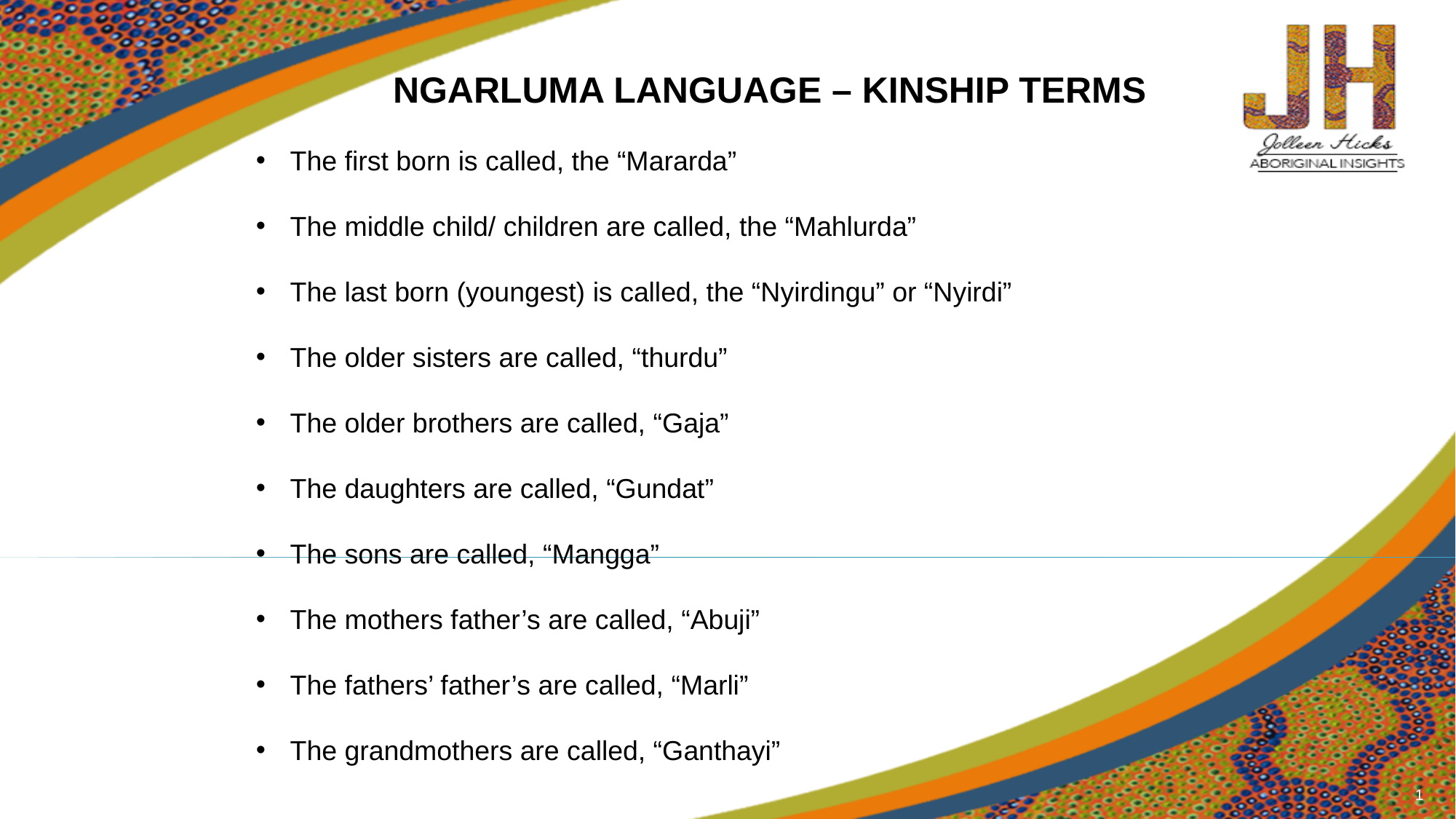

NGARLUMA LANGUAGE – KINSHIP TERMS

The first born is called, the “Mararda”

The middle child/ children are called, the “Mahlurda”

The last born (youngest) is called, the “Nyirdingu” or “Nyirdi”

The older sisters are called, “thurdu”

The older brothers are called, “Gaja”

The daughters are called, “Gundat”

The sons are called, “Mangga”

The mothers father’s are called, “Abuji”

The fathers’ father’s are called, “Marli”

The grandmothers are called, “Ganthayi”

#
1